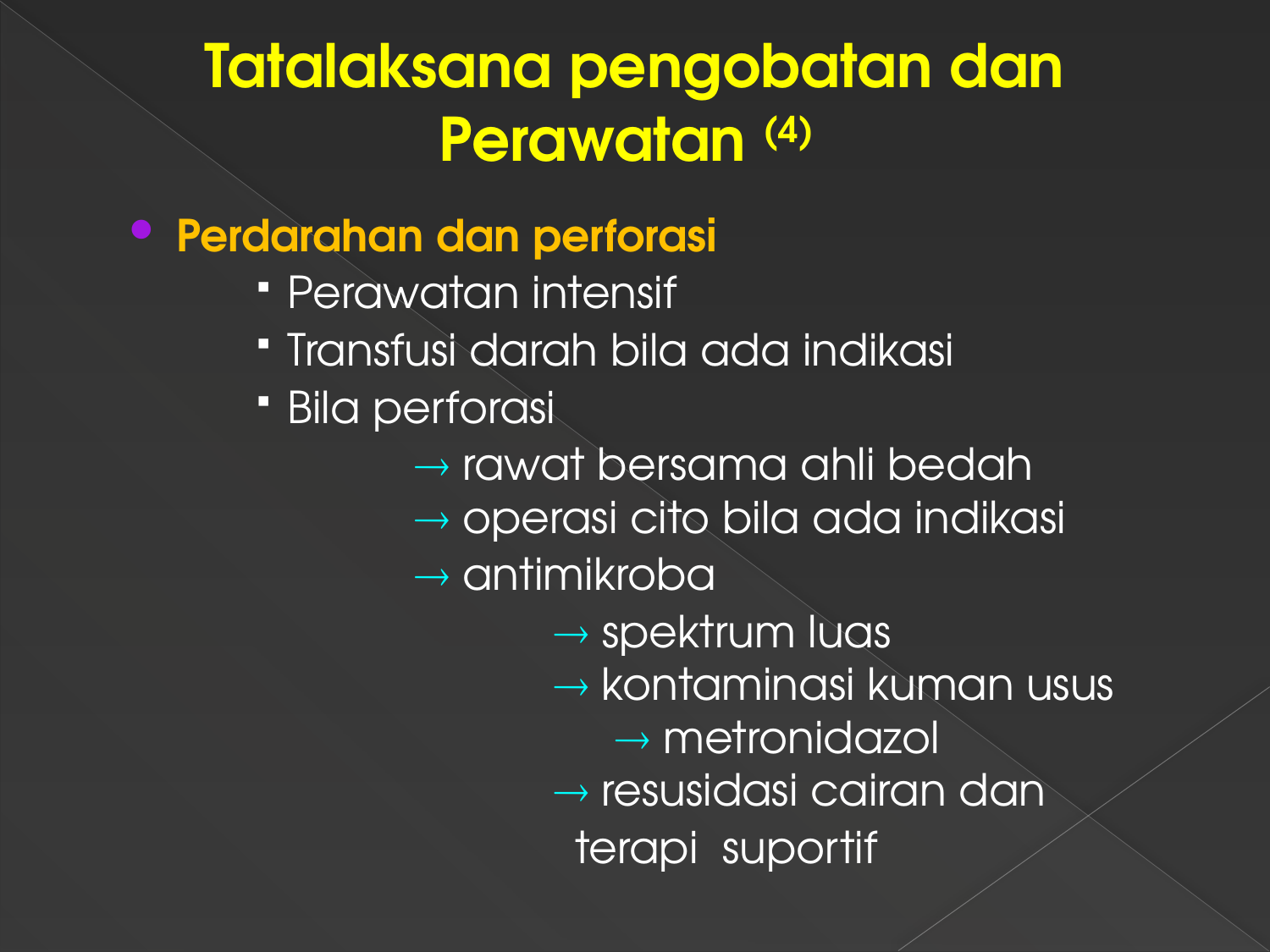

Tatalaksana pengobatan dan
Perawatan (4)
Perdarahan dan perforasi
Perawatan intensif
Transfusi darah bila ada indikasi
Bila perforasi
		→ rawat bersama ahli bedah
	→ operasi cito bila ada indikasi
		→ antimikroba
			 → spektrum luas
		 → kontaminasi kuman usus
		      → metronidazol
		 → resusidasi cairan dan
                          terapi  suportif